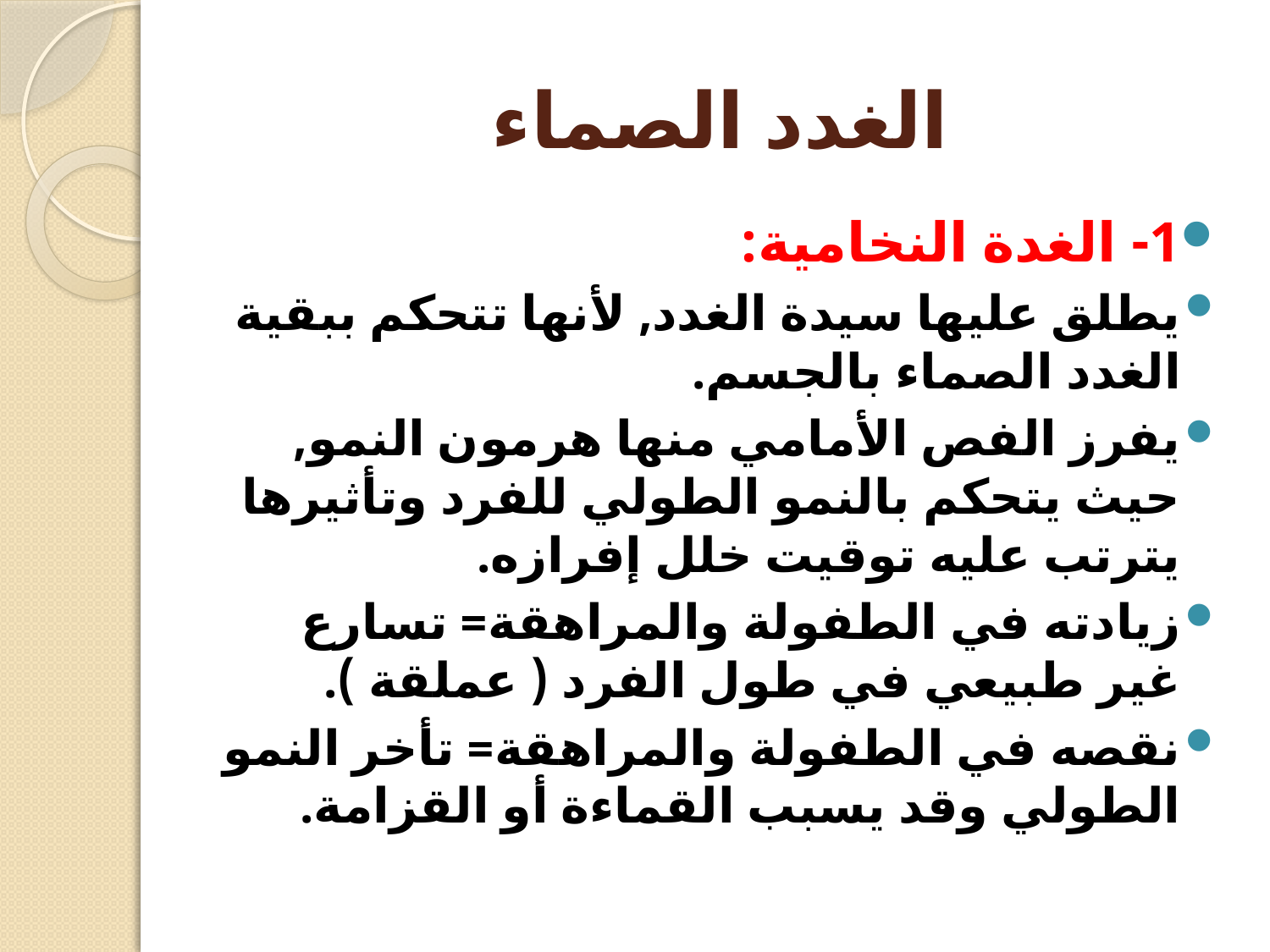

# الغدد الصماء
1- الغدة النخامية:
يطلق عليها سيدة الغدد, لأنها تتحكم ببقية الغدد الصماء بالجسم.
يفرز الفص الأمامي منها هرمون النمو, حيث يتحكم بالنمو الطولي للفرد وتأثيرها يترتب عليه توقيت خلل إفرازه.
زيادته في الطفولة والمراهقة= تسارع غير طبيعي في طول الفرد ( عملقة ).
نقصه في الطفولة والمراهقة= تأخر النمو الطولي وقد يسبب القماءة أو القزامة.